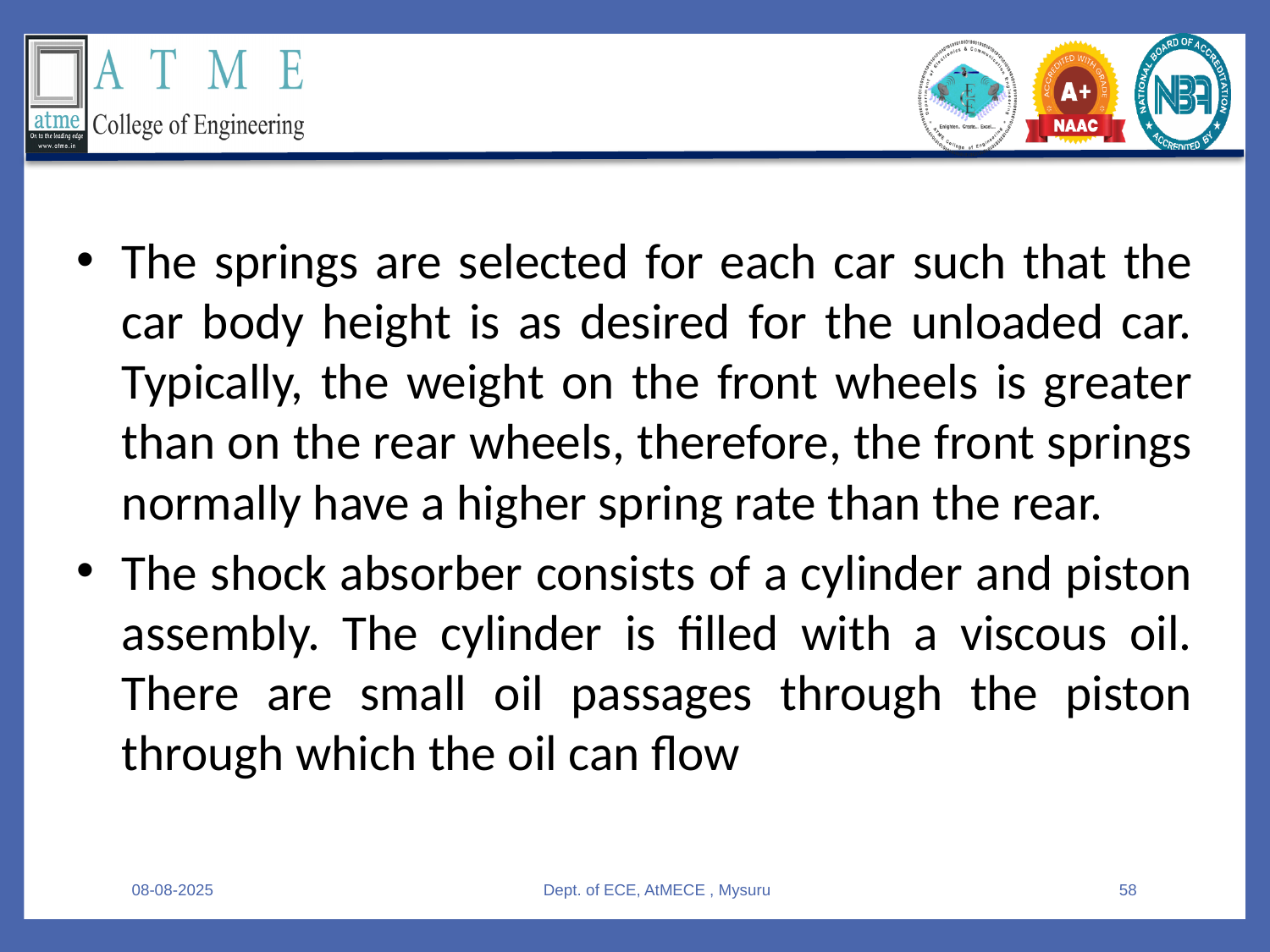

The springs are selected for each car such that the car body height is as desired for the unloaded car. Typically, the weight on the front wheels is greater than on the rear wheels, therefore, the front springs normally have a higher spring rate than the rear.
The shock absorber consists of a cylinder and piston assembly. The cylinder is filled with a viscous oil. There are small oil passages through the piston through which the oil can flow
08-08-2025
Dept. of ECE, AtMECE , Mysuru
58